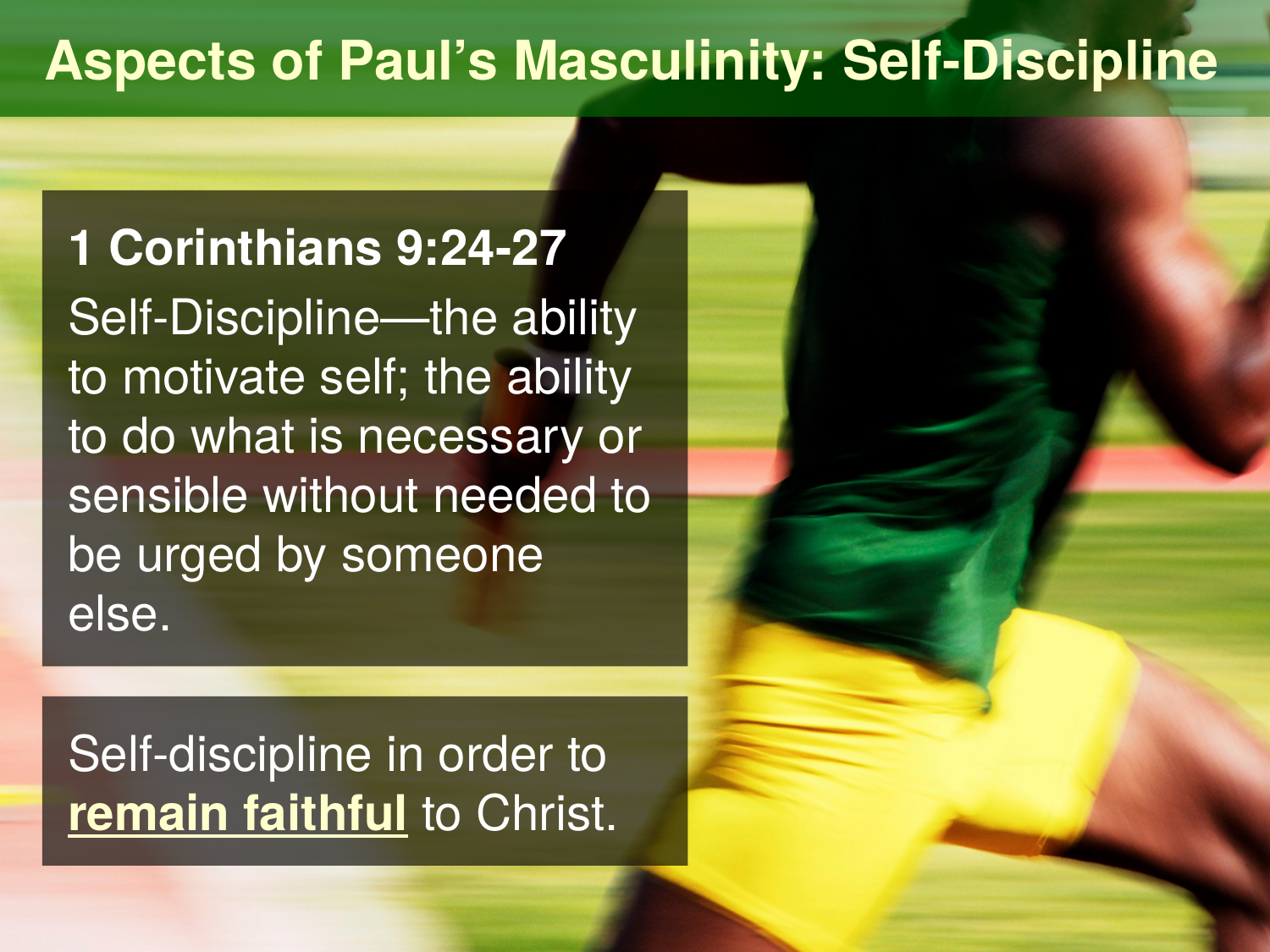

Aspects of Paul’s Masculinity: Self-Discipline
1 Corinthians 9:24-27
Self-Discipline—the ability to motivate self; the ability to do what is necessary or sensible without needed to be urged by someone else.
Self-discipline in order to remain faithful to Christ.